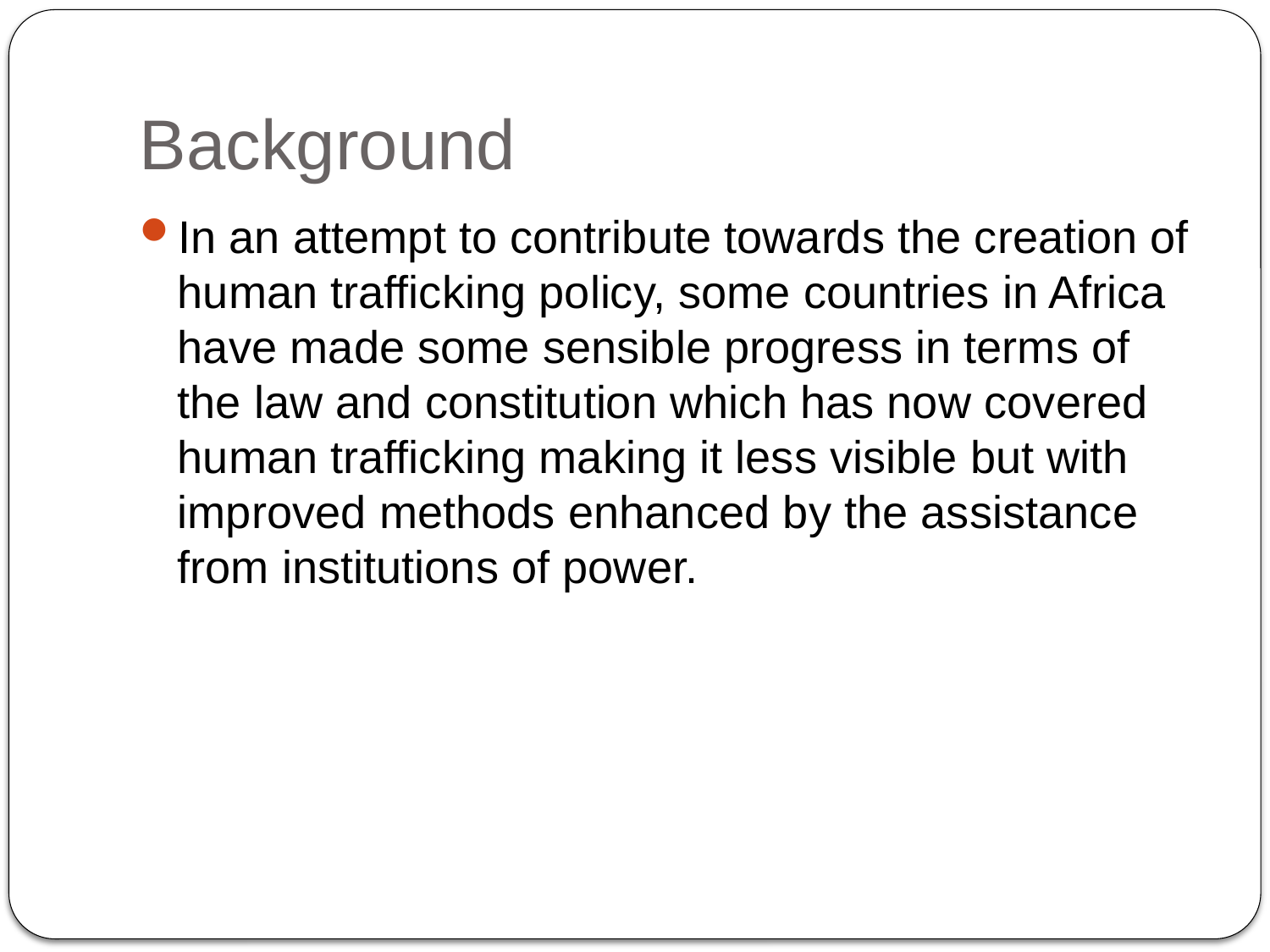

# Background
In an attempt to contribute towards the creation of human trafficking policy, some countries in Africa have made some sensible progress in terms of the law and constitution which has now covered human trafficking making it less visible but with improved methods enhanced by the assistance from institutions of power.